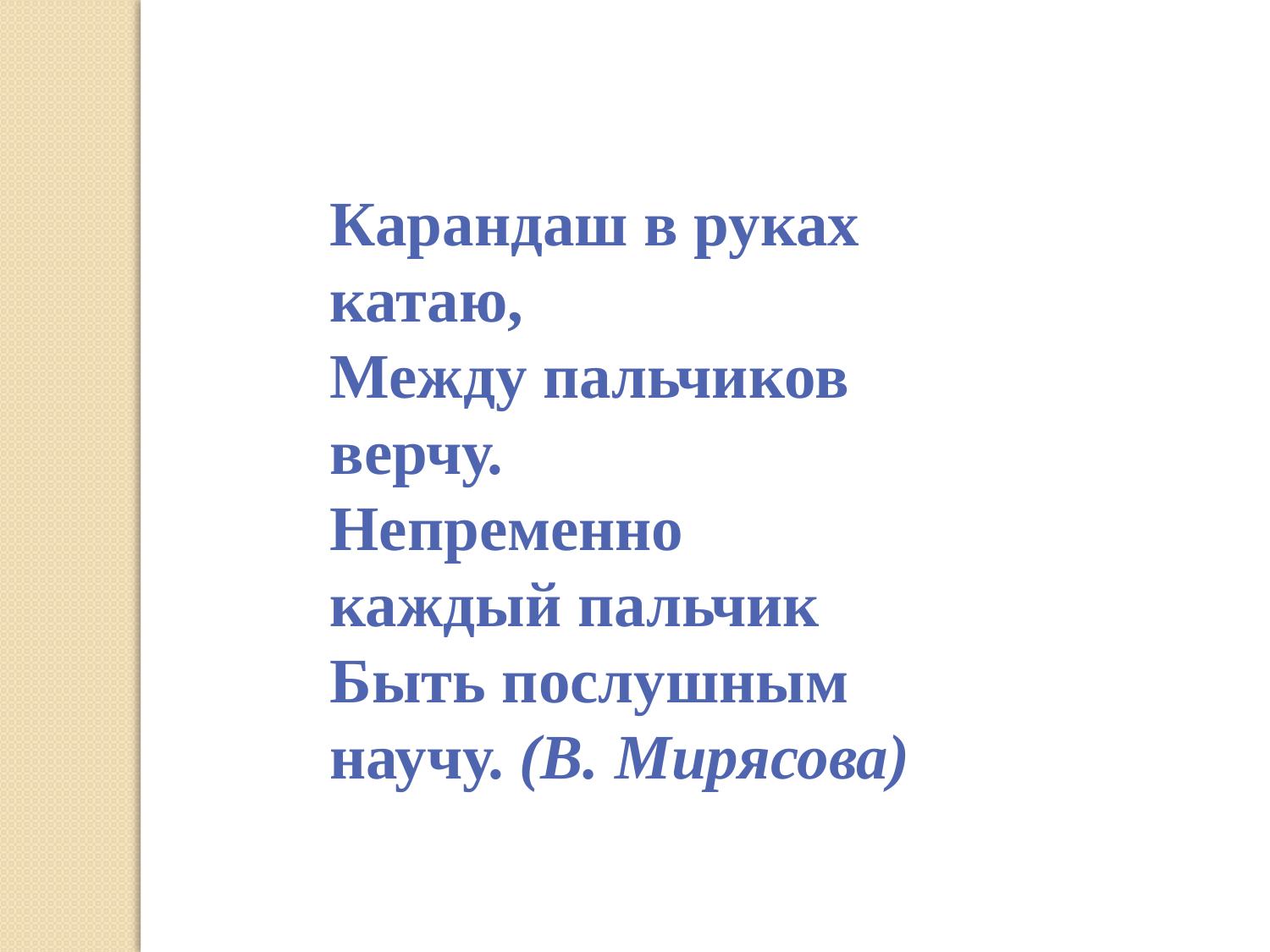

Карандаш в руках катаю,
Между пальчиков верчу.
Непременно каждый пальчик
Быть послушным научу. (В. Мирясова)